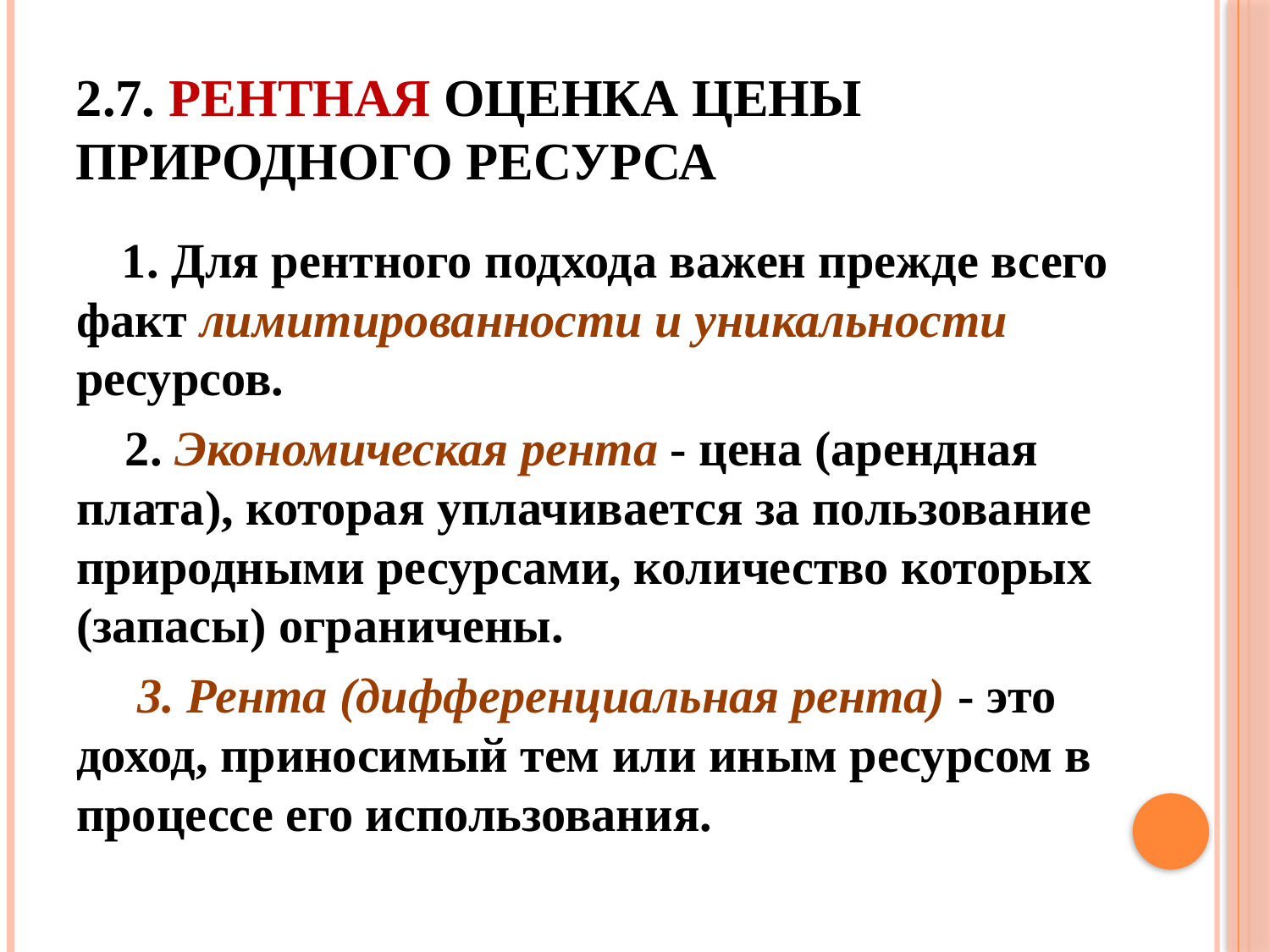

# 2.7. Рентная оценка цены природного ресурса
    1. Для рентного подхода важен прежде всего факт лимитированности и уникальности ресурсов.
    2. Экономическая рента - цена (арендная плата), которая уплачивается за пользование природными ресурсами, количество которых (запасы) ограничены.
     3. Рента (дифференциальная рента) - это доход, приносимый тем или иным ресурсом в процессе его использования.